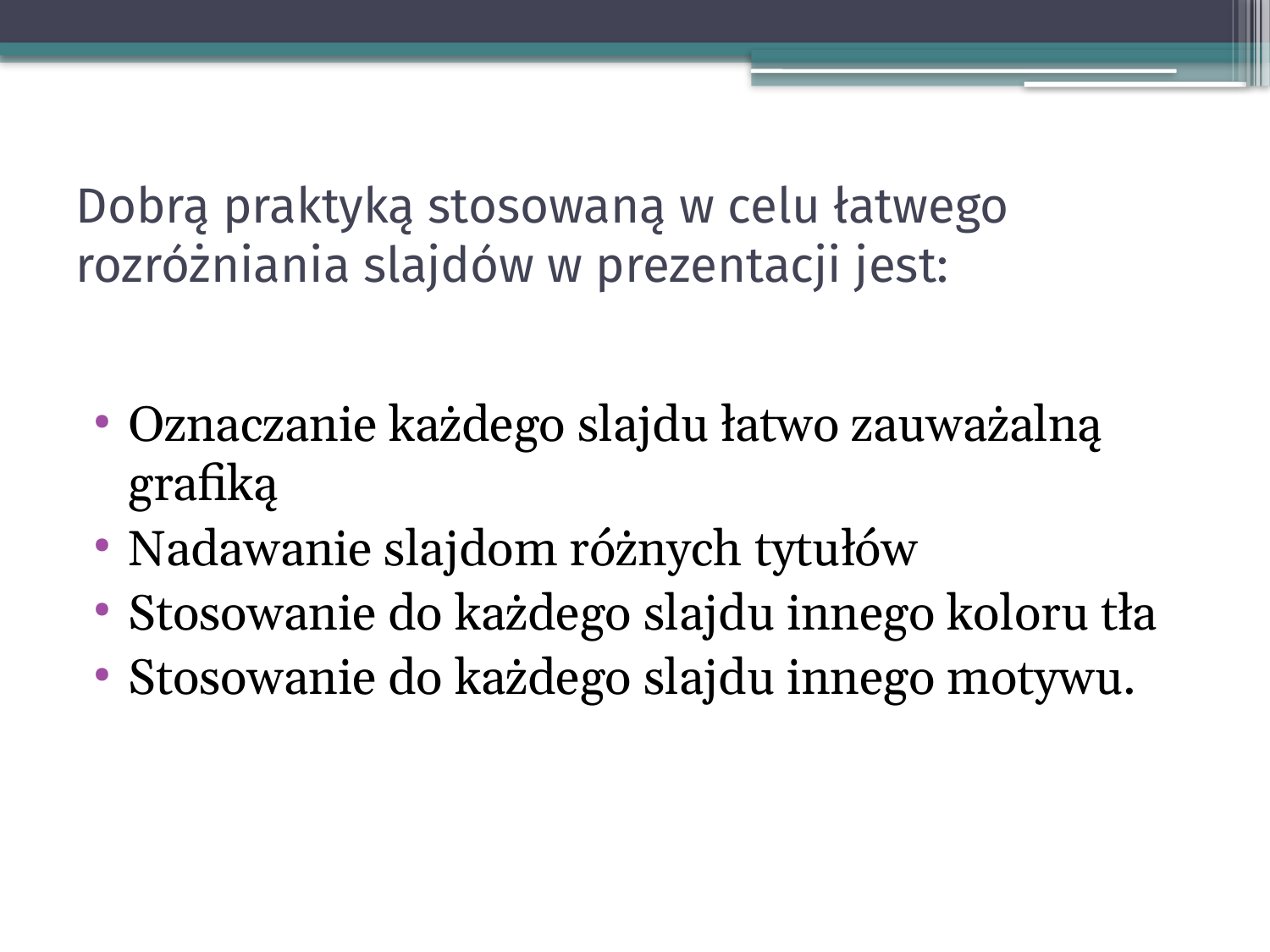

# Dobrą praktyką stosowaną w celu łatwego rozróżniania slajdów w prezentacji jest:
Oznaczanie każdego slajdu łatwo zauważalną grafiką
Nadawanie slajdom różnych tytułów
Stosowanie do każdego slajdu innego koloru tła
Stosowanie do każdego slajdu innego motywu.